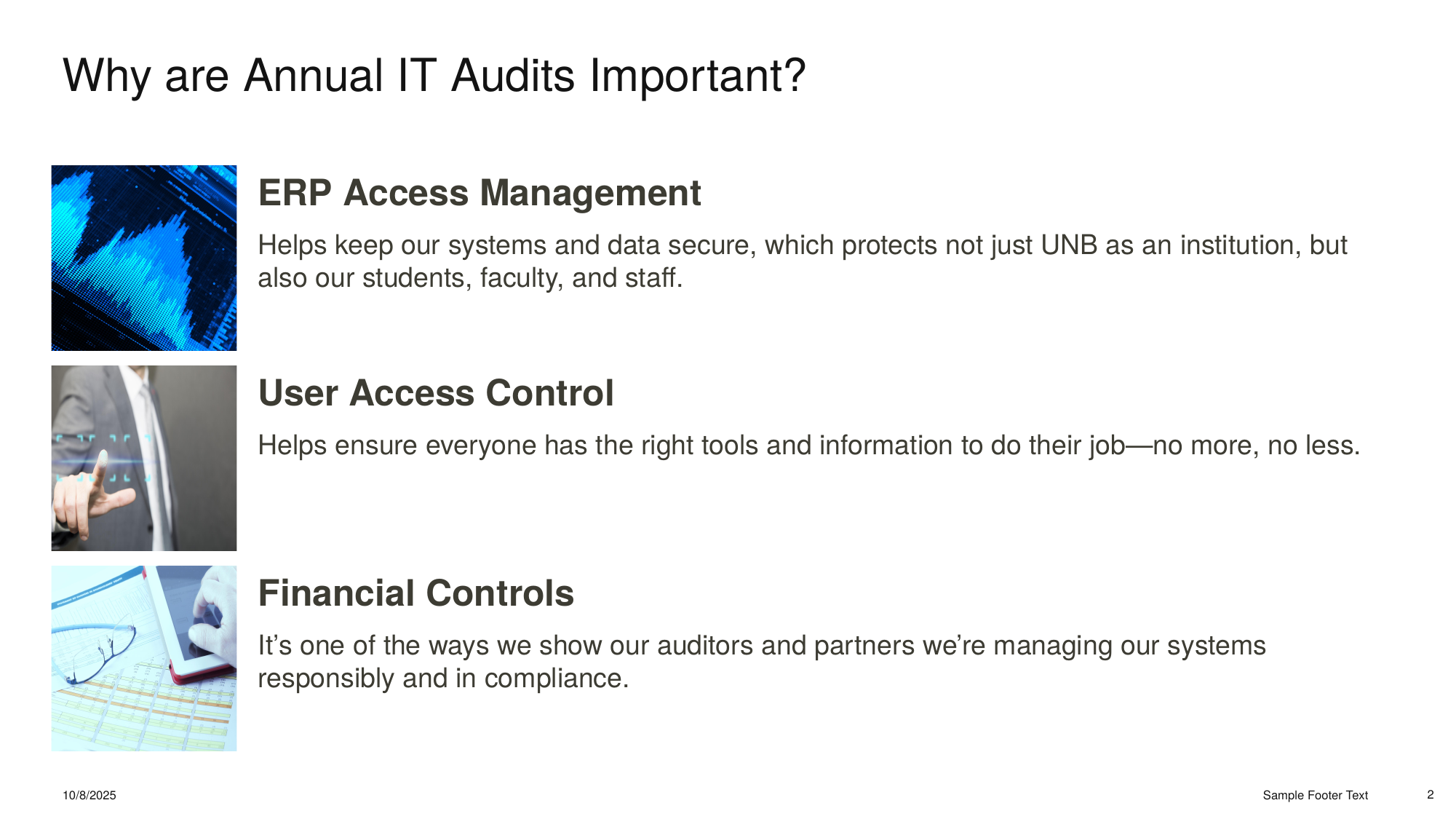

# Why are Annual IT Audits Important?
ERP Access Management
Helps keep our systems and data secure, which protects not just UNB as an institution, but also our students, faculty, and staff.
User Access Control
Helps ensure everyone has the right tools and information to do their job—no more, no less.
Financial Controls
It’s one of the ways we show our auditors and partners we’re managing our systems responsibly and in compliance.
10/8/2025
Sample Footer Text
2